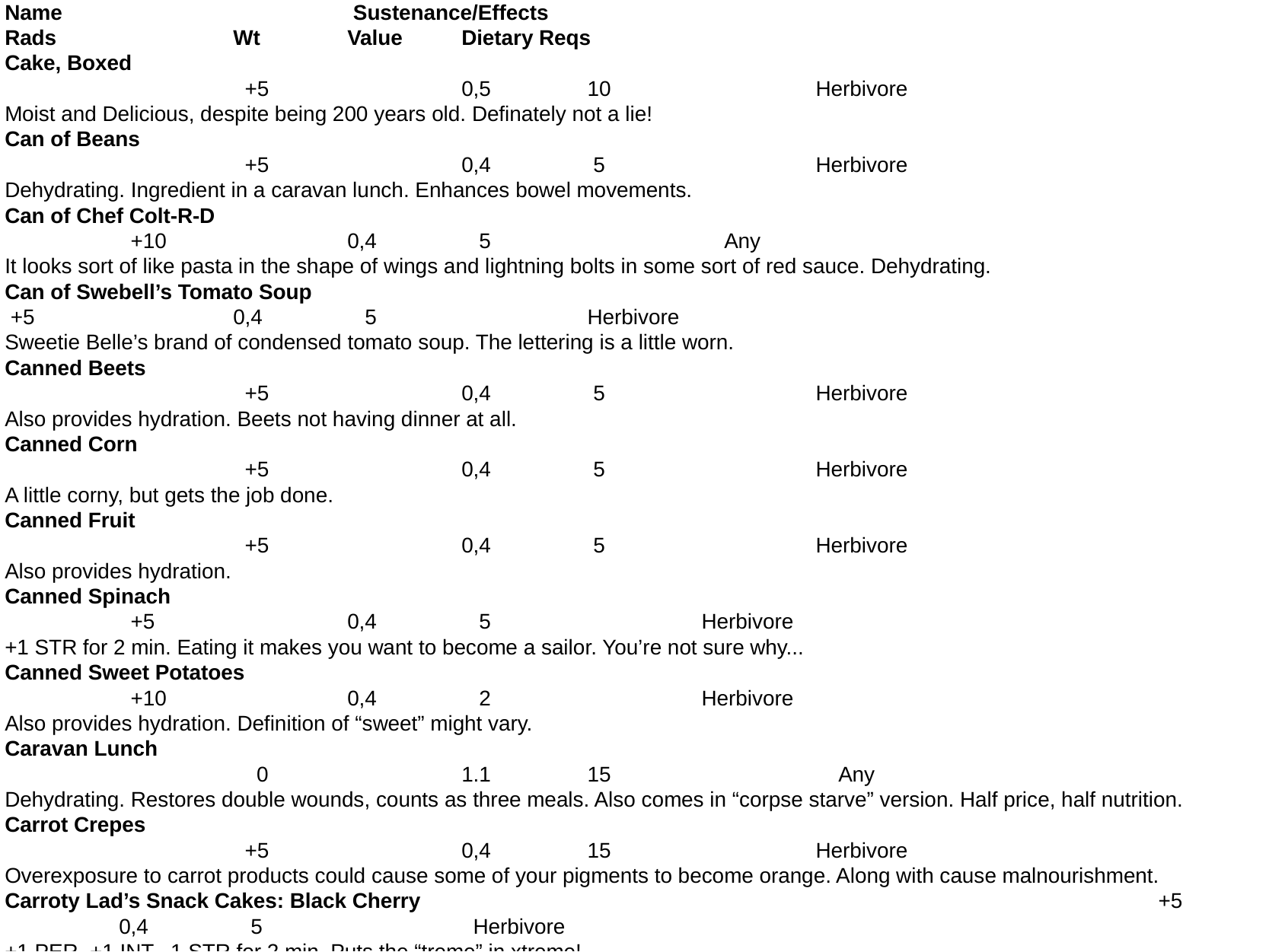

Name			 Sustenance/Effects 							Rads		Wt	Value 	Dietary Reqs
Cake, Boxed 												  +5 		0,5 	  10 		  Herbivore
Moist and Delicious, despite being 200 years old. Definately not a lie!
Can of Beans												  +5 		0,4 	   5 	 	  Herbivore
Dehydrating. Ingredient in a caravan lunch. Enhances bowel movements.
Can of Chef Colt-R-D											  +10 		0,4 	   5 		      Any
It looks sort of like pasta in the shape of wings and lightning bolts in some sort of red sauce. Dehydrating.
Can of Swebell’s Tomato Soup 									  +5 		0,4 	   5 		  Herbivore
Sweetie Belle’s brand of condensed tomato soup. The lettering is a little worn.
Canned Beets 												  +5 		0,4 	   5 		  Herbivore
Also provides hydration. Beets not having dinner at all.
Canned Corn 												  +5 		0,4 	   5		  Herbivore
A little corny, but gets the job done.
Canned Fruit 												  +5 		0,4 	   5 		  Herbivore
Also provides hydration.
Canned Spinach 								 			  +5 		0,4 	   5		  Herbivore
+1 STR for 2 min. Eating it makes you want to become a sailor. You’re not sure why...
Canned Sweet Potatoes	 									  +10 	 	0,4 	   2 		  Herbivore
Also provides hydration. Definition of “sweet” might vary.
Caravan Lunch 												    0 		1.1 	  15 		      Any
Dehydrating. Restores double wounds, counts as three meals. Also comes in “corpse starve” version. Half price, half nutrition.
Carrot Crepes 												  +5 		0,4 	  15 		  Herbivore
Overexposure to carrot products could cause some of your pigments to become orange. Along with cause malnourishment.
Carroty Lad’s Snack Cakes: Black Cherry							  +5 		0,4 	   5 		  Herbivore
+1 PER, +1 INT, -1 STR for 2 min. Puts the “treme” in xtreme!
Carroty Lads Snack Cakes										  +5 		0,4 	   5 		      Any
-2 STR for 2 min. A big delight in every bite!
Cave Fungus												  -10 		0,3 	  50 		      Any
Removes rads. Can be used to make antidote (replaces a poison component). One of the few fungi you want to have inside of you.
Cheezy Poofs 												  +5 		0,2 	    5 	 	      Any
Does not recover wounds. However, makes you compelled to use terminals for some reason.
Cloud Mushrooms 											    0 		0,4 	   50 		  Herbivore
+5 Max AP for 30 seconds. I CAN SEE SOUND AND HEAR COLORS! (Possible side effects might include side effects)
Coffee Beans 												  +5 		0,4 	   50 		  Herbivore
+2 Max AP for 30 minutes. Character cannot sleep for 2d4 hours. Overuse can cause explosive diarrhea. Among other things.
Cookie 													    0 		0,2 	    5 		      Any
Does not recover wounds. +1 AP for 15 minutes. (Note, gives you one extra AP per round, not max. You are still limited by your max)